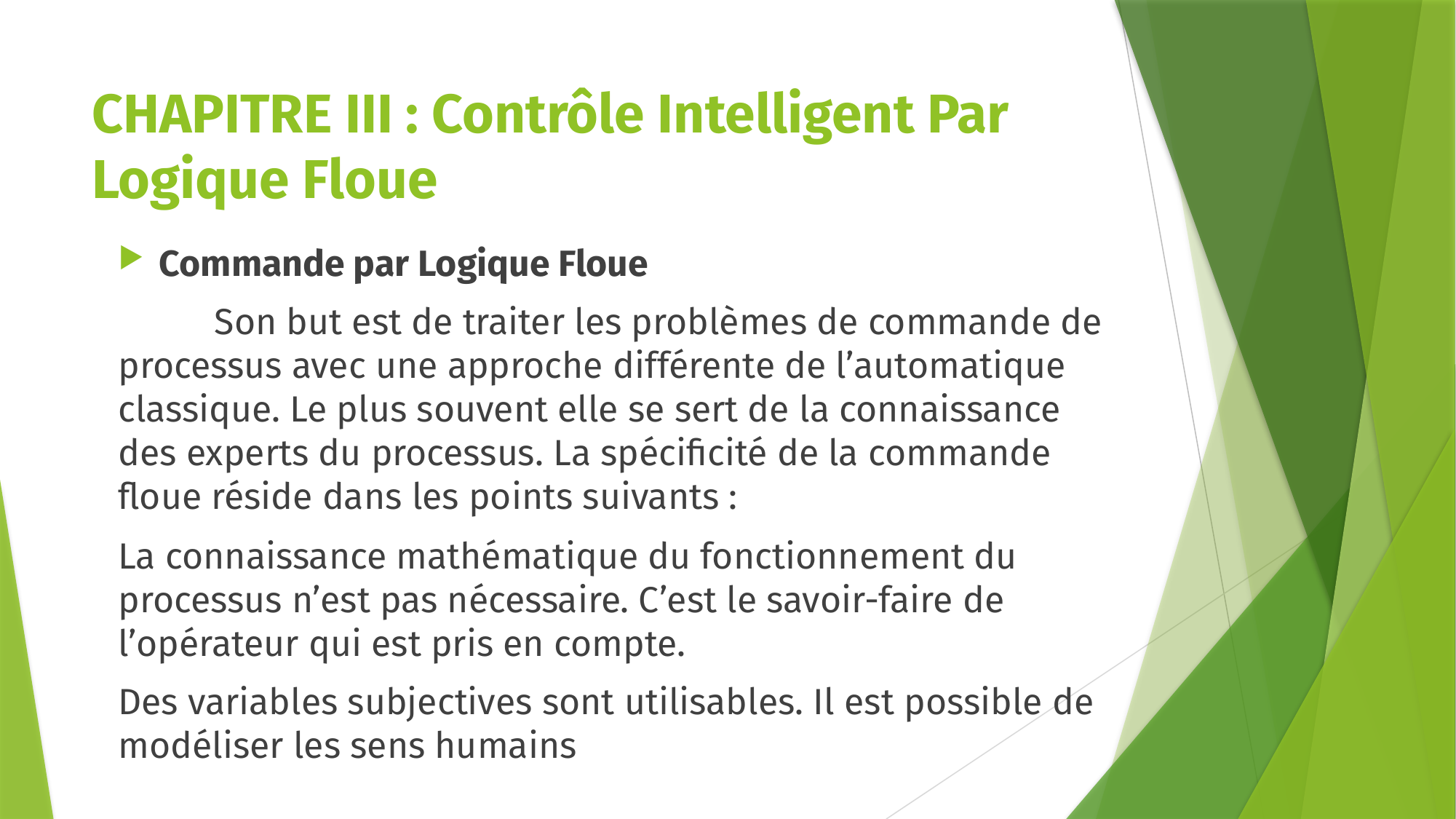

# CHAPITRE III : Contrôle Intelligent Par Logique Floue
Commande par Logique Floue
          Son but est de traiter les problèmes de commande de processus avec une approche différente de l’automatique classique. Le plus souvent elle se sert de la connaissance des experts du processus. La spécificité de la commande floue réside dans les points suivants :
La connaissance mathématique du fonctionnement du processus n’est pas nécessaire. C’est le savoir-faire de l’opérateur qui est pris en compte.
Des variables subjectives sont utilisables. Il est possible de modéliser les sens humains